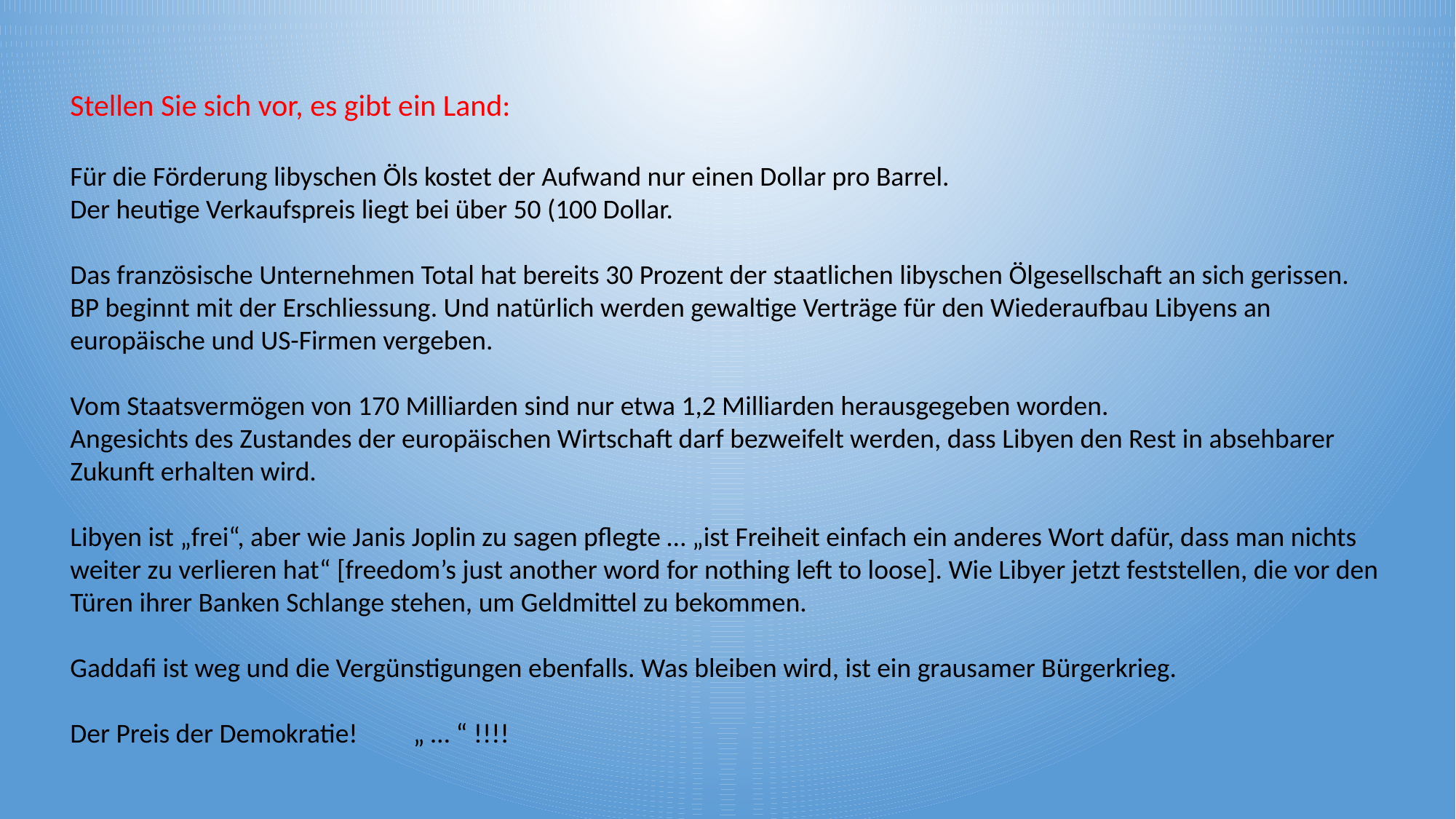

Stellen Sie sich vor, es gibt ein Land:

Für die Förderung libyschen Öls kostet der Aufwand nur einen Dollar pro Barrel.
Der heutige Verkaufspreis liegt bei über 50 (100 Dollar.

Das französische Unternehmen Total hat bereits 30 Prozent der staatlichen libyschen Ölgesellschaft an sich gerissen. BP beginnt mit der Erschliessung. Und natürlich werden gewaltige Verträge für den Wiederaufbau Libyens an europäische und US-Firmen vergeben.

Vom Staatsvermögen von 170 Milliarden sind nur etwa 1,2 Milliarden herausgegeben worden.
Angesichts des Zustandes der europäischen Wirtschaft darf bezweifelt werden, dass Libyen den Rest in absehbarer Zukunft erhalten wird.

Libyen ist „frei“, aber wie Janis Joplin zu sagen pflegte … „ist Freiheit einfach ein anderes Wort dafür, dass man nichts weiter zu verlieren hat“ [freedom’s just another word for nothing left to loose]. Wie Libyer jetzt feststellen, die vor den Türen ihrer Banken Schlange stehen, um Geldmittel zu bekommen.

Gaddafi ist weg und die Vergünstigungen ebenfalls. Was bleiben wird, ist ein grausamer Bürgerkrieg.

Der Preis der Demokratie!         „ … “ !!!!